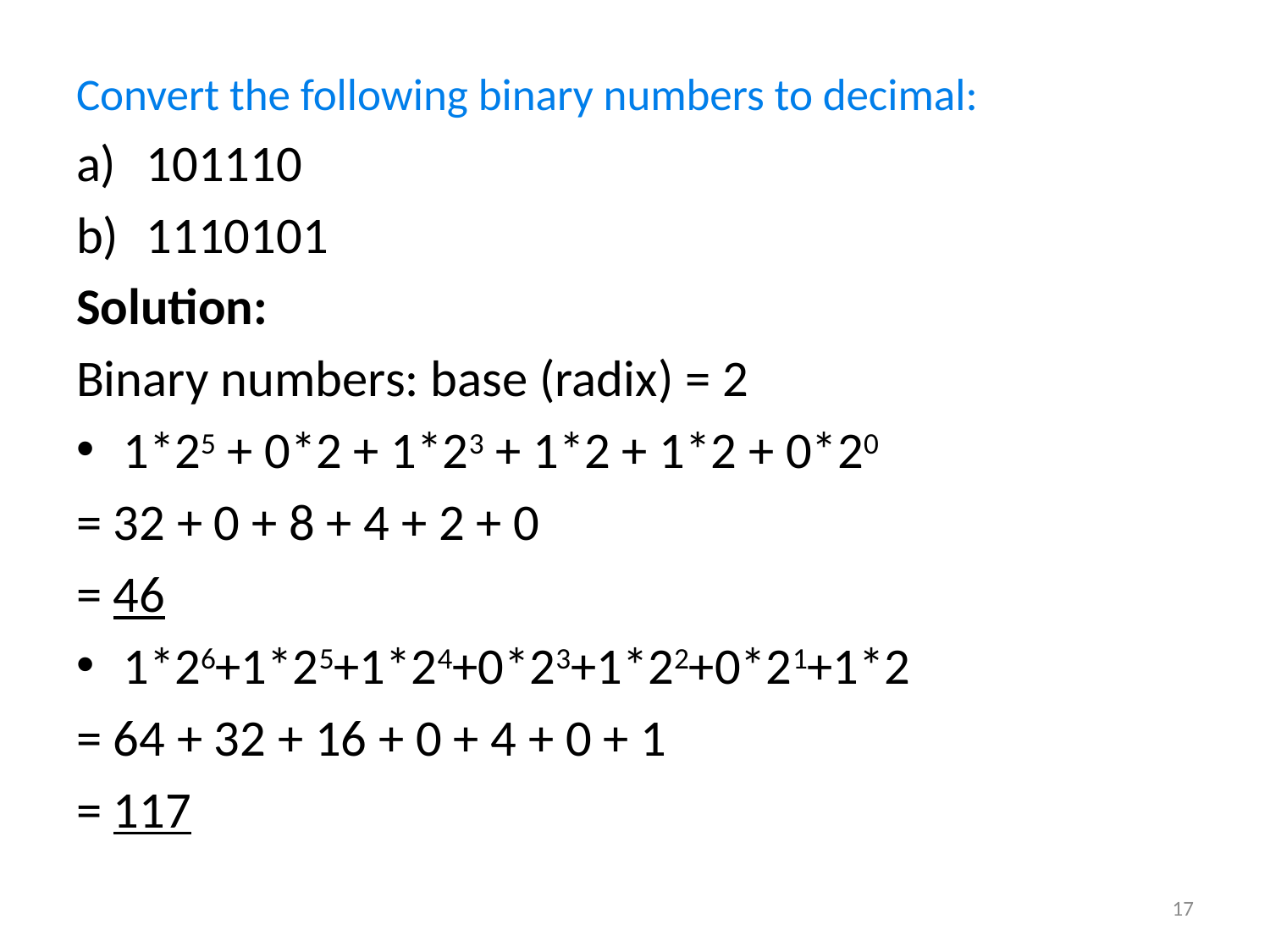

Convert the following binary numbers to decimal:
101110
1110101
Solution:
Binary numbers: base (radix) = 2
1*25 + 0*2 + 1*23 + 1*2 + 1*2 + 0*20
= 32 + 0 + 8 + 4 + 2 + 0
= 46
1*26+1*25+1*24+0*23+1*22+0*21+1*2
= 64 + 32 + 16 + 0 + 4 + 0 + 1
= 117

17